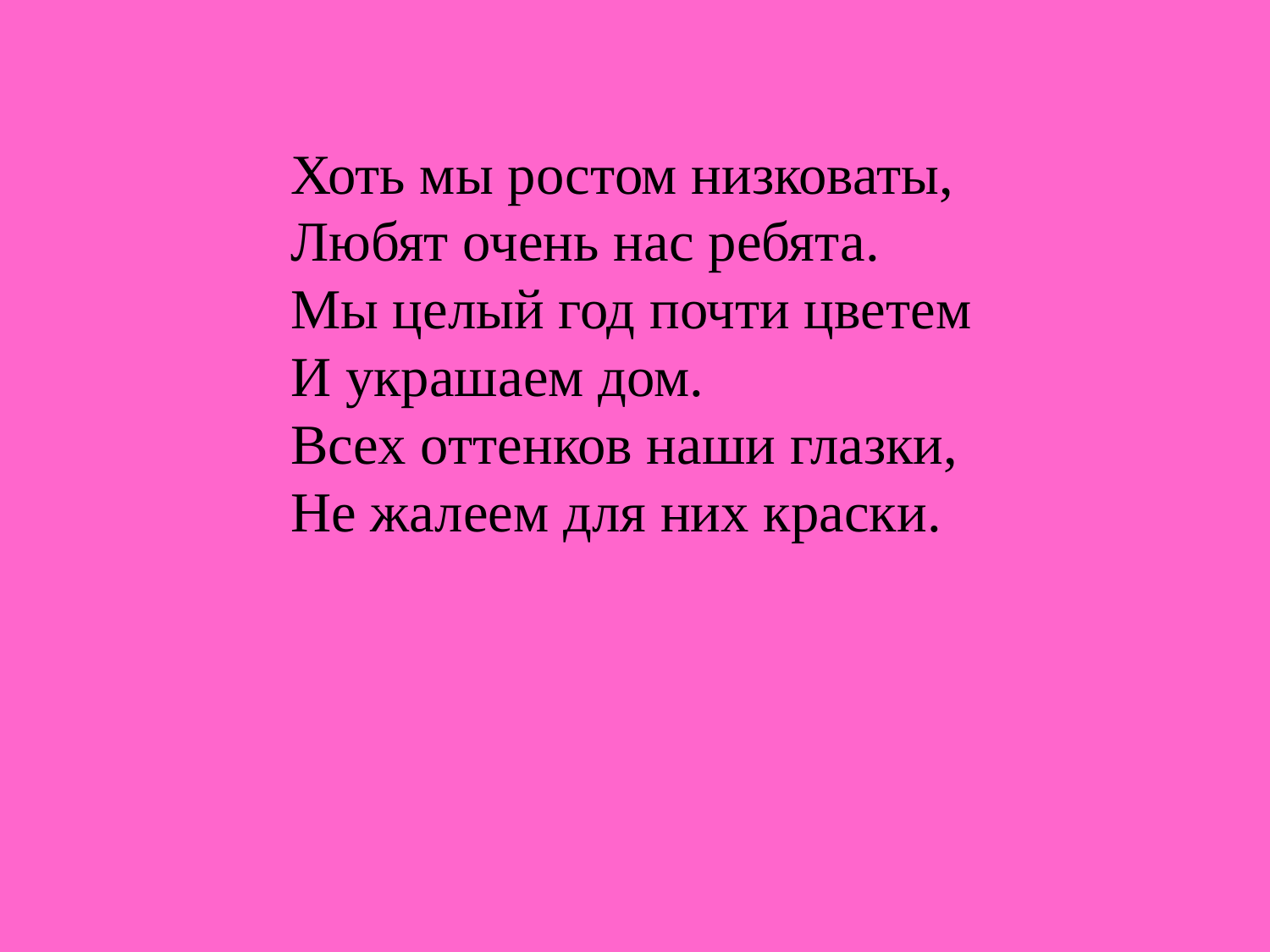

Хоть мы ростом низковаты,
Любят очень нас ребята.
Мы целый год почти цветем
И украшаем дом.
Всех оттенков наши глазки,
Не жалеем для них краски.